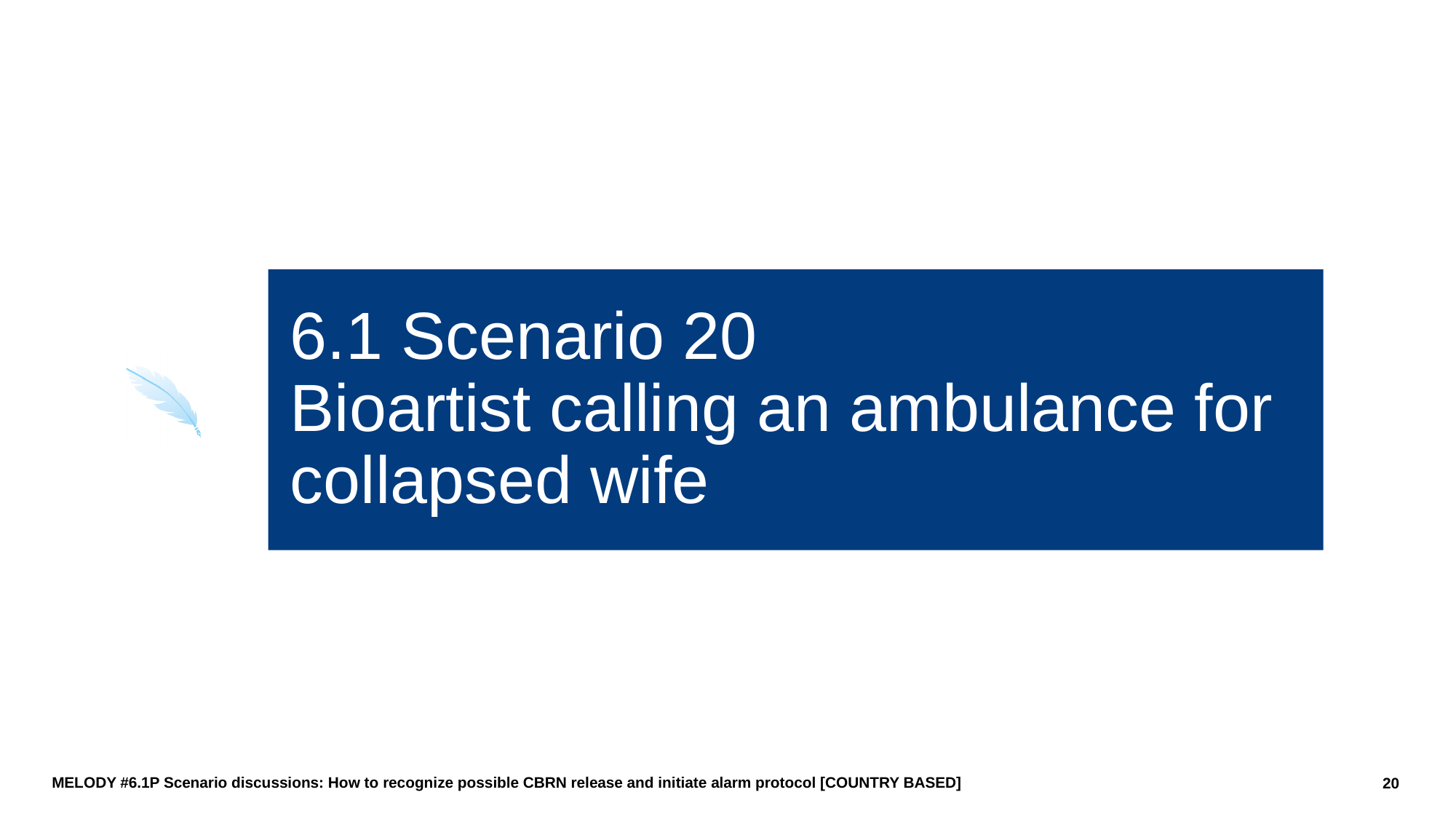

# 6.1 Scenario 20 Bioartist calling an ambulance for collapsed wife
MELODY #6.1P Scenario discussions: How to recognize possible CBRN release and initiate alarm protocol [COUNTRY BASED]
20